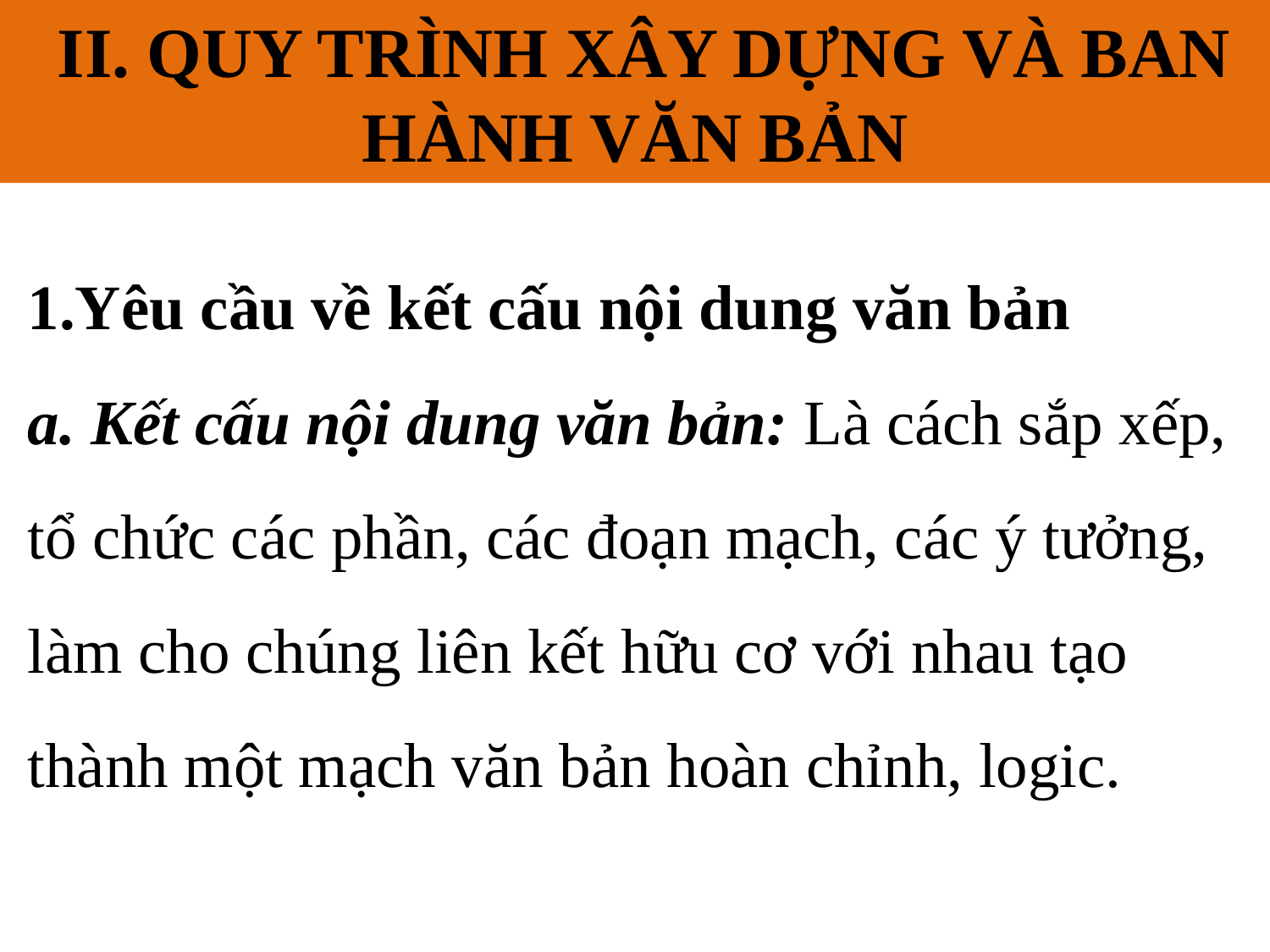

II. QUY TRÌNH XÂY DỰNG VÀ BAN HÀNH VĂN BẢN
# II. QUY TRÌNH XÂY DỰNG VÀ BAN HÀNH VĂN BẢN
1.Yêu cầu về kết cấu nội dung văn bản
a. Kết cấu nội dung văn bản: Là cách sắp xếp, tổ chức các phần, các đoạn mạch, các ý tưởng, làm cho chúng liên kết hữu cơ với nhau tạo thành một mạch văn bản hoàn chỉnh, logic.